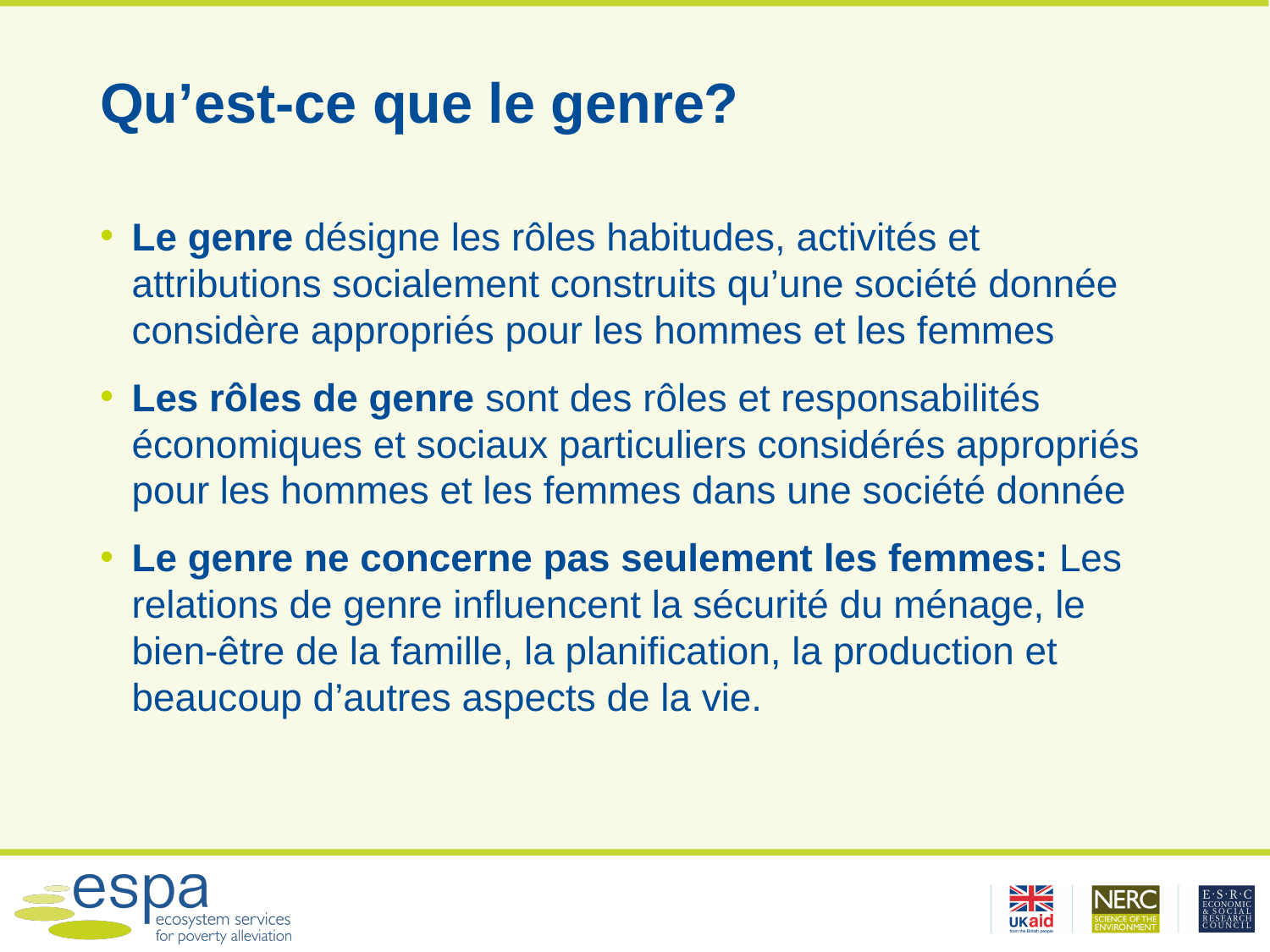

# Qu’est-ce que le genre?
Le genre désigne les rôles habitudes, activités et attributions socialement construits qu’une société donnée considère appropriés pour les hommes et les femmes
Les rôles de genre sont des rôles et responsabilités économiques et sociaux particuliers considérés appropriés pour les hommes et les femmes dans une société donnée
Le genre ne concerne pas seulement les femmes: Les relations de genre influencent la sécurité du ménage, le bien-être de la famille, la planification, la production et beaucoup d’autres aspects de la vie.